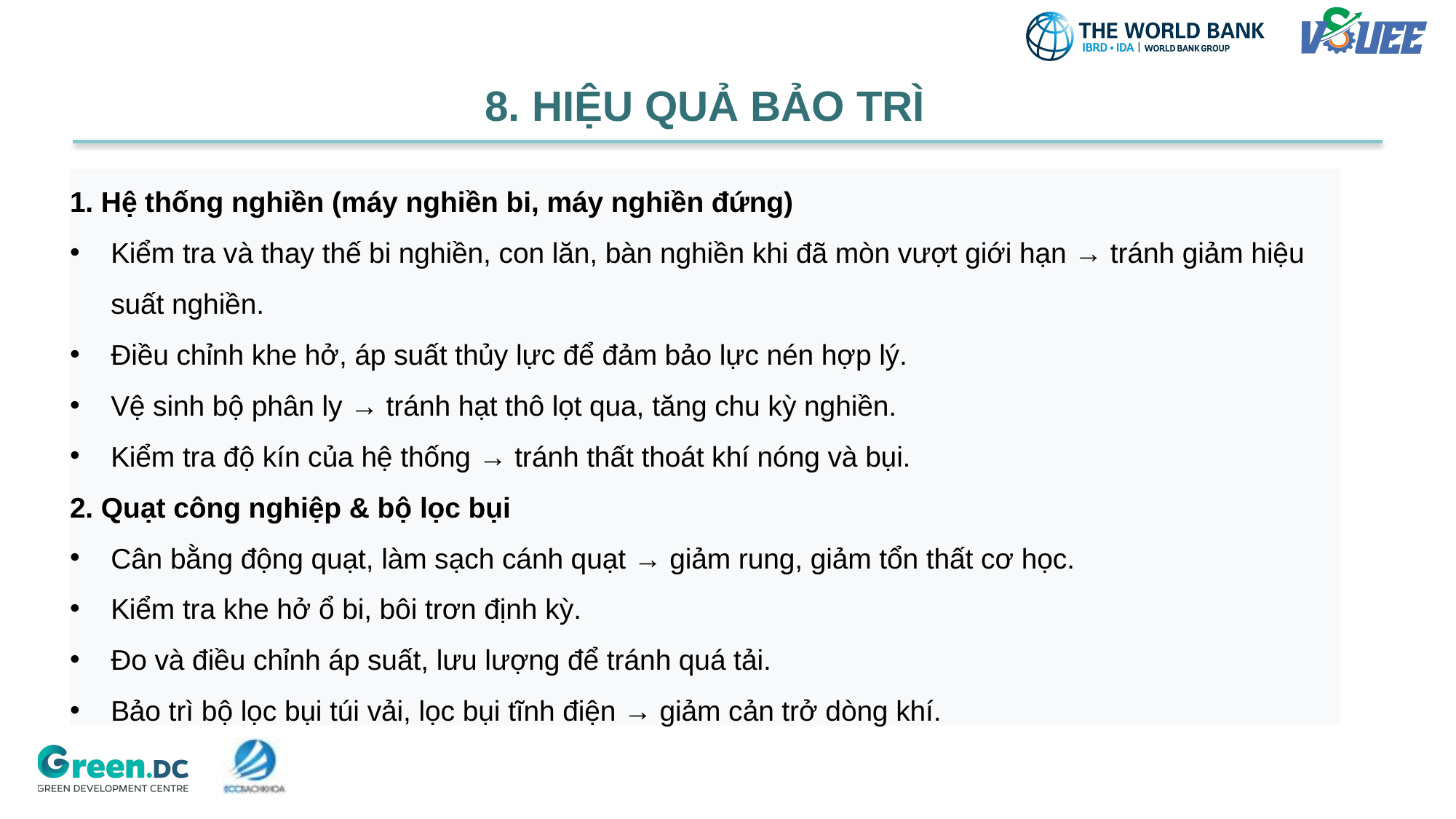

8. HIỆU QUẢ BẢO TRÌ
1. Hệ thống nghiền (máy nghiền bi, máy nghiền đứng)
Kiểm tra và thay thế bi nghiền, con lăn, bàn nghiền khi đã mòn vượt giới hạn → tránh giảm hiệu suất nghiền.
Điều chỉnh khe hở, áp suất thủy lực để đảm bảo lực nén hợp lý.
Vệ sinh bộ phân ly → tránh hạt thô lọt qua, tăng chu kỳ nghiền.
Kiểm tra độ kín của hệ thống → tránh thất thoát khí nóng và bụi.
2. Quạt công nghiệp & bộ lọc bụi
Cân bằng động quạt, làm sạch cánh quạt → giảm rung, giảm tổn thất cơ học.
Kiểm tra khe hở ổ bi, bôi trơn định kỳ.
Đo và điều chỉnh áp suất, lưu lượng để tránh quá tải.
Bảo trì bộ lọc bụi túi vải, lọc bụi tĩnh điện → giảm cản trở dòng khí.